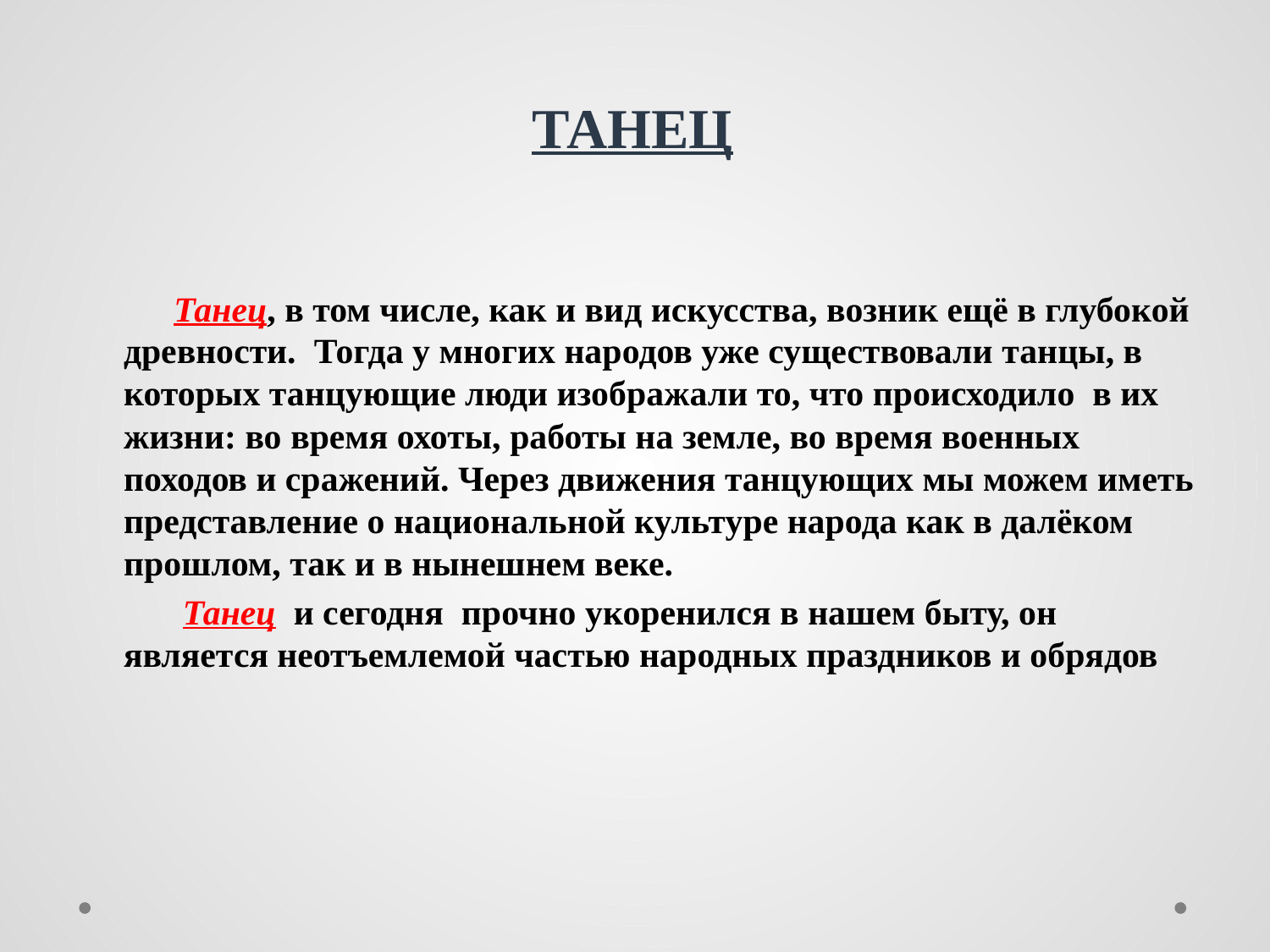

ТАНЕЦ

           Танец, в том числе, как и вид искусства, возник ещё в глубокой древности.  Тогда у многих народов уже существовали танцы, в которых танцующие люди изображали то, что происходило  в их жизни: во время охоты, работы на земле, во время военных походов и сражений. Через движения танцующих мы можем иметь представление о национальной культуре народа как в далёком прошлом, так и в нынешнем веке.
            Танец  и сегодня  прочно укоренился в нашем быту, он является неотъемлемой частью народных праздников и обрядов